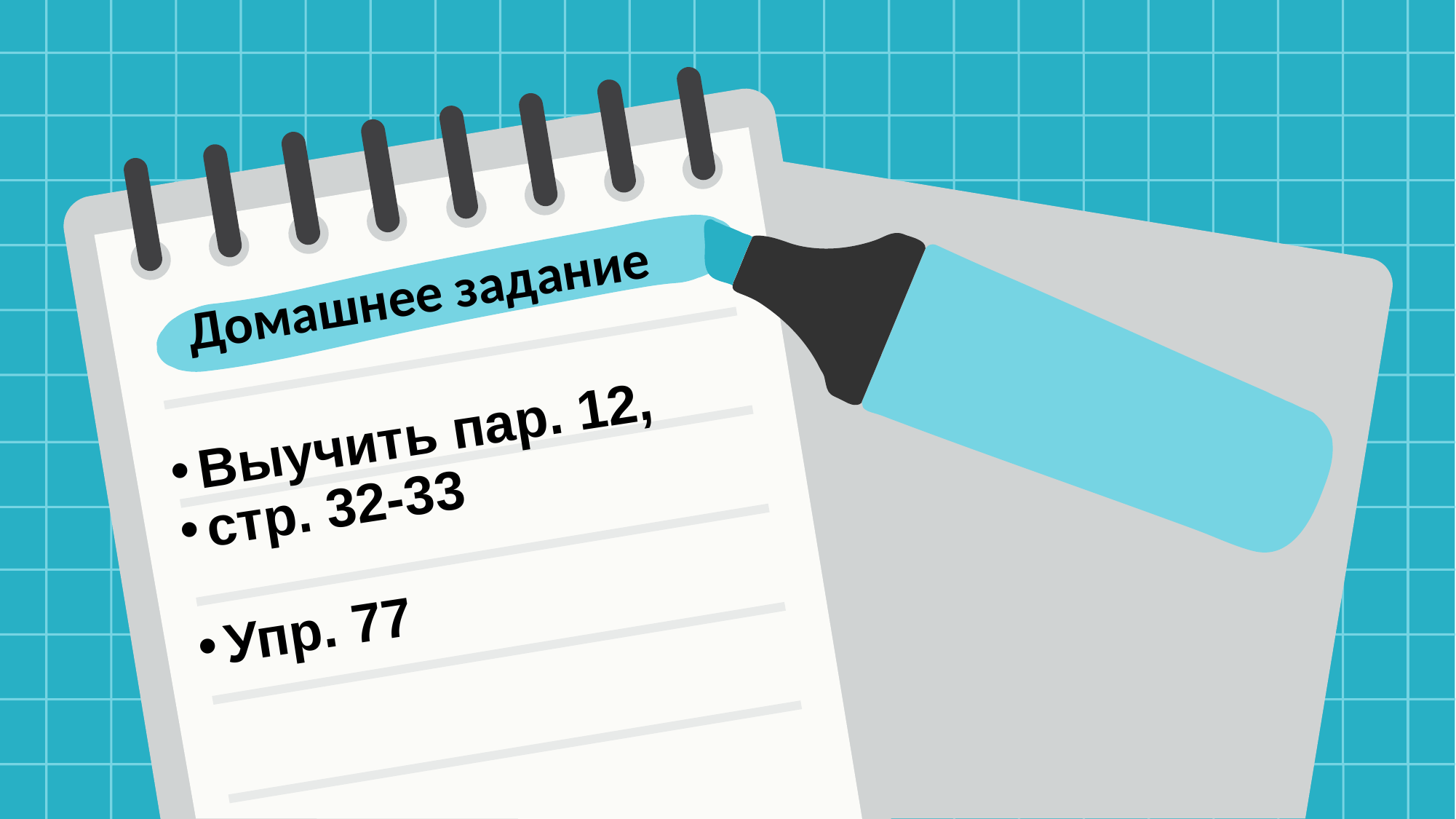

# Домашнее задание
Выучить пар. 12,
стр. 32-33

Упр. 77